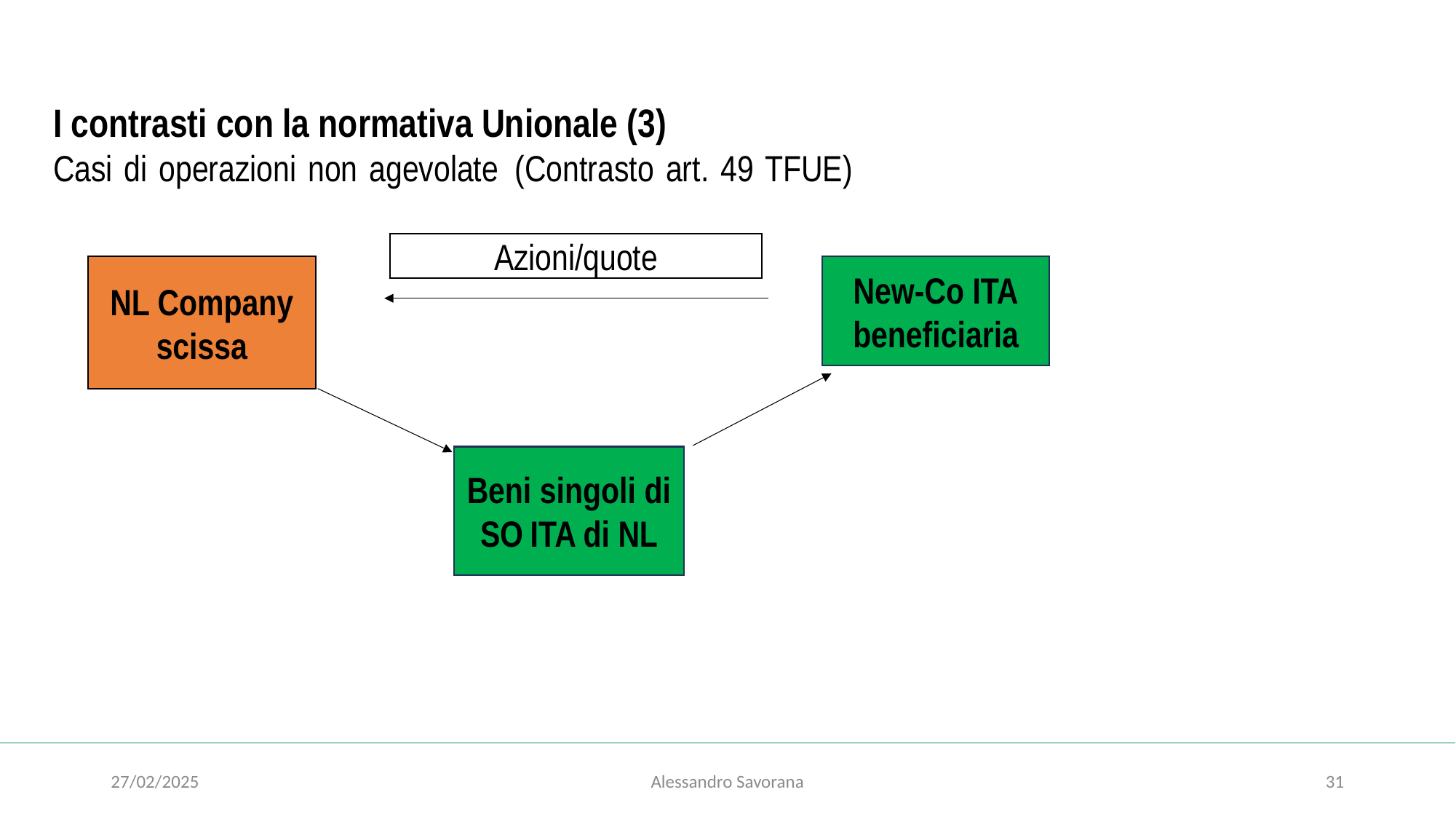

#
I contrasti con la normativa Unionale (3)
Casi di operazioni non agevolate	 (Contrasto art. 49 TFUE)

Azioni/quote
NL Company
scissa
New-Co ITA
beneficiaria
Beni singoli di SO ITA di NL
27/02/2025
Alessandro Savorana
31